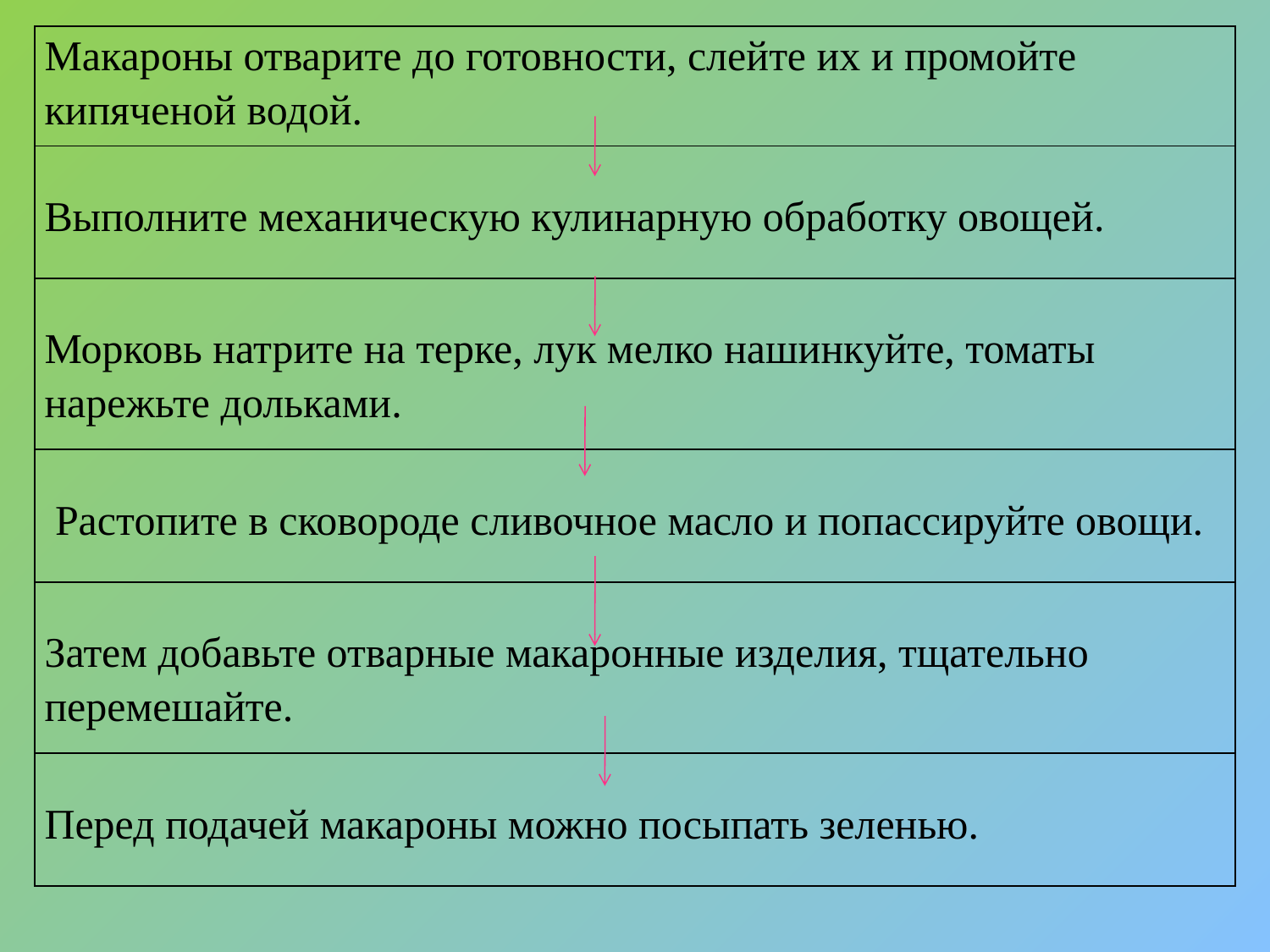

| Макароны отварите до готовности, слейте их и промойте кипяченой водой. |
| --- |
| Выполните механическую кулинарную обработку овощей. |
| Морковь натрите на терке, лук мелко нашинкуйте, томаты нарежьте дольками. |
| Растопите в сковороде сливочное масло и попассируйте овощи. |
| Затем добавьте отварные макаронные изделия, тщательно перемешайте. |
| Перед подачей макароны можно посыпать зеленью. |